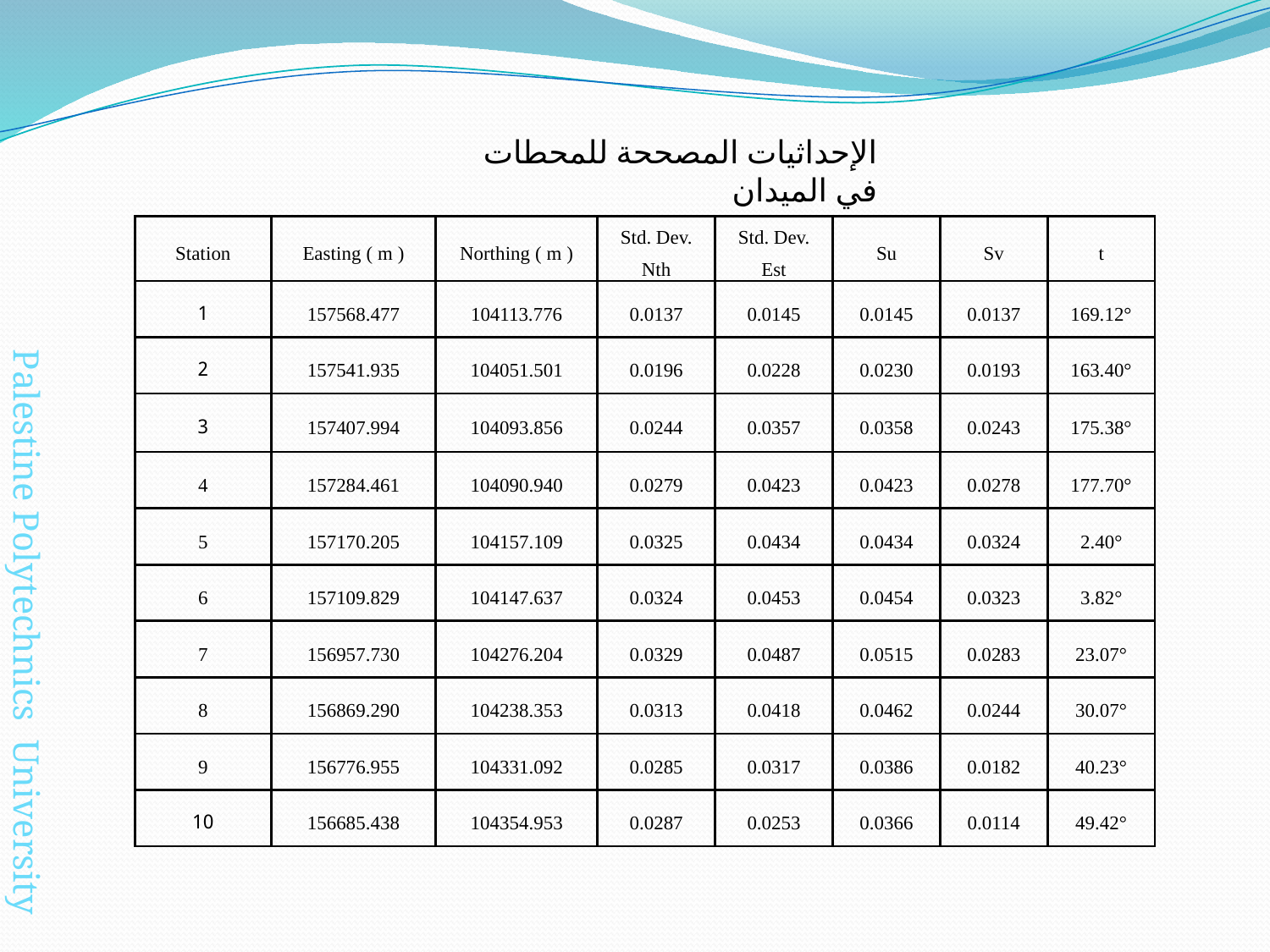

الإحداثيات المصححة للمحطات في الميدان

| Station | Easting ( m ) | Northing ( m ) | Std. Dev. Nth | Std. Dev. Est | Su | Sv | t |
| --- | --- | --- | --- | --- | --- | --- | --- |
| 1 | 157568.477 | 104113.776 | 0.0137 | 0.0145 | 0.0145 | 0.0137 | 169.12° |
| 2 | 157541.935 | 104051.501 | 0.0196 | 0.0228 | 0.0230 | 0.0193 | 163.40° |
| 3 | 157407.994 | 104093.856 | 0.0244 | 0.0357 | 0.0358 | 0.0243 | 175.38° |
| 4 | 157284.461 | 104090.940 | 0.0279 | 0.0423 | 0.0423 | 0.0278 | 177.70° |
| 5 | 157170.205 | 104157.109 | 0.0325 | 0.0434 | 0.0434 | 0.0324 | 2.40° |
| 6 | 157109.829 | 104147.637 | 0.0324 | 0.0453 | 0.0454 | 0.0323 | 3.82° |
| 7 | 156957.730 | 104276.204 | 0.0329 | 0.0487 | 0.0515 | 0.0283 | 23.07° |
| 8 | 156869.290 | 104238.353 | 0.0313 | 0.0418 | 0.0462 | 0.0244 | 30.07° |
| 9 | 156776.955 | 104331.092 | 0.0285 | 0.0317 | 0.0386 | 0.0182 | 40.23° |
| 10 | 156685.438 | 104354.953 | 0.0287 | 0.0253 | 0.0366 | 0.0114 | 49.42° |
Palestine Polytechnics  University